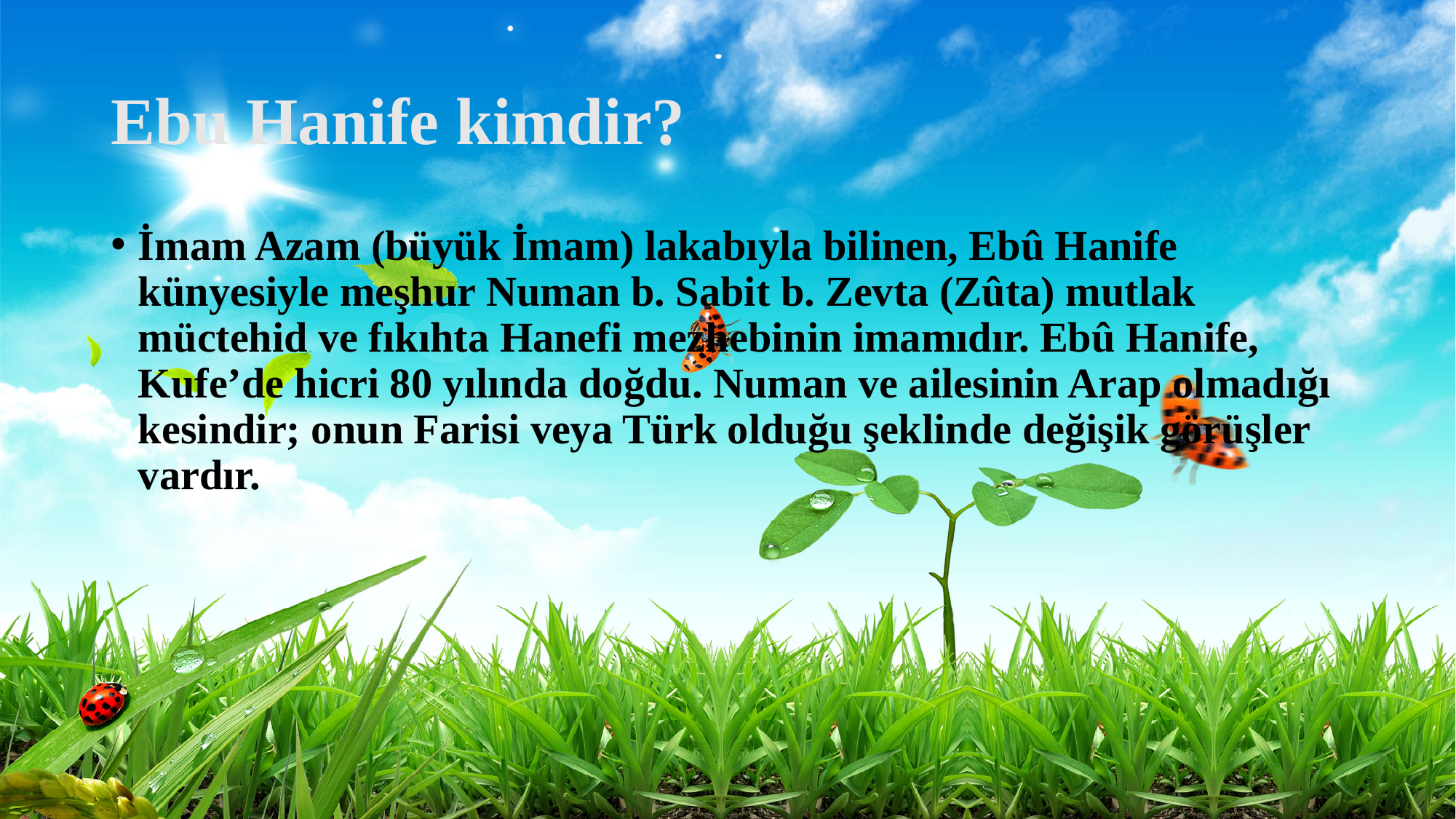

# Ebu Hanife kimdir?
İmam Azam (büyük İmam) lakabıyla bilinen, Ebû Hanife künyesiyle meşhur Numan b. Sabit b. Zevta (Zûta) mutlak müctehid ve fıkıhta Hanefi mezhebinin imamıdır. Ebû Hanife, Kufe’de hicri 80 yılında doğdu. Numan ve ailesinin Arap olmadığı kesindir; onun Farisi veya Türk olduğu şeklinde değişik görüşler vardır.